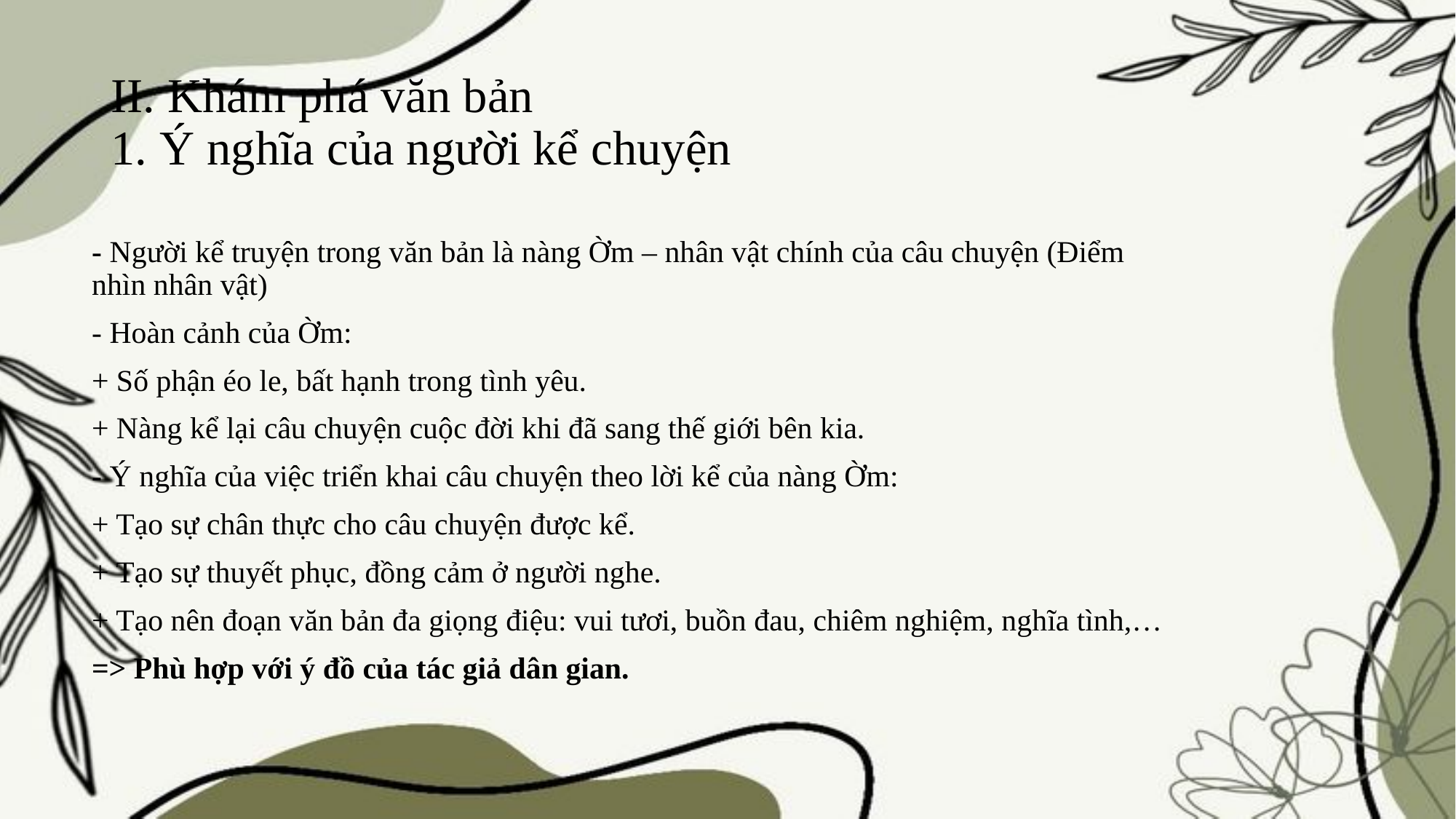

# II. Khám phá văn bản 1. Ý nghĩa của người kể chuyện
- Người kể truyện trong văn bản là nàng Ờm – nhân vật chính của câu chuyện (Điểm nhìn nhân vật)
- Hoàn cảnh của Ờm:
+ Số phận éo le, bất hạnh trong tình yêu.
+ Nàng kể lại câu chuyện cuộc đời khi đã sang thế giới bên kia.
- Ý nghĩa của việc triển khai câu chuyện theo lời kể của nàng Ờm:
+ Tạo sự chân thực cho câu chuyện được kể.
+ Tạo sự thuyết phục, đồng cảm ở người nghe.
+ Tạo nên đoạn văn bản đa giọng điệu: vui tươi, buồn đau, chiêm nghiệm, nghĩa tình,…
=> Phù hợp với ý đồ của tác giả dân gian.